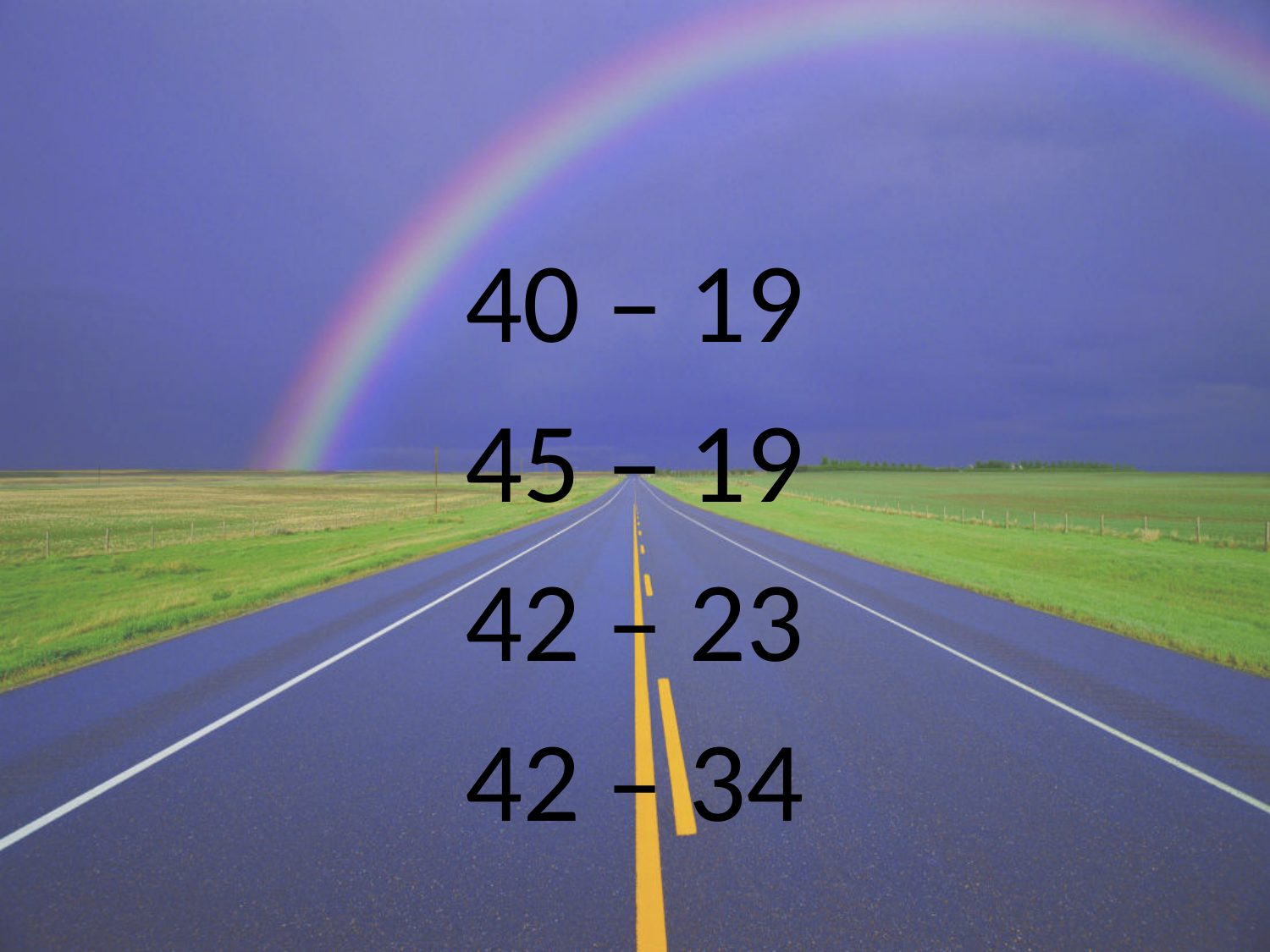

40 – 19
45 – 19
42 – 23
42 – 34